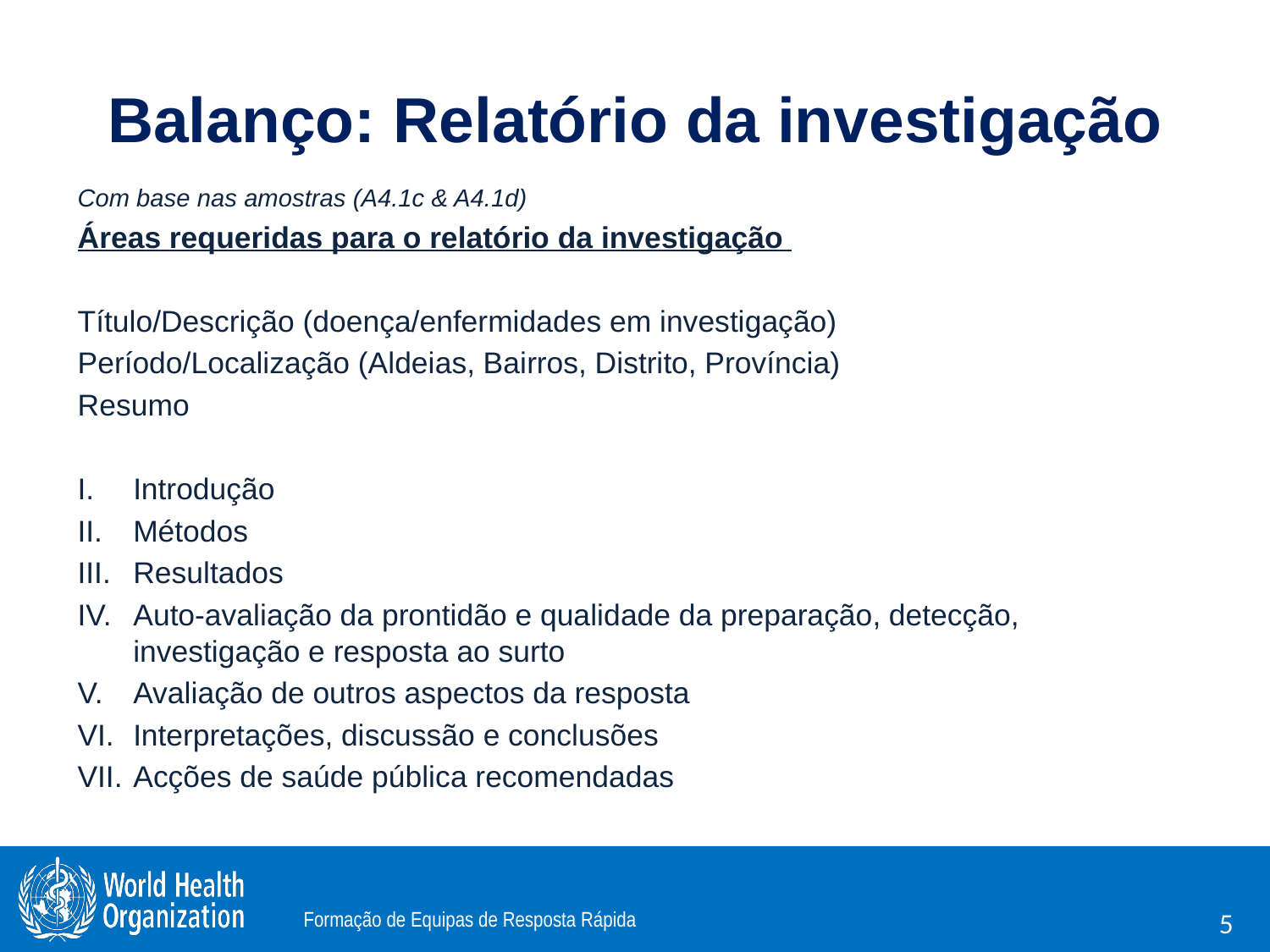

# Balanço: Relatório da investigação
Com base nas amostras (A4.1c & A4.1d)
Áreas requeridas para o relatório da investigação

Título/Descrição (doença/enfermidades em investigação)
Período/Localização (Aldeias, Bairros, Distrito, Província)
Resumo

Introdução
Métodos
Resultados
Auto-avaliação da prontidão e qualidade da preparação, detecção, investigação e resposta ao surto
Avaliação de outros aspectos da resposta
Interpretações, discussão e conclusões
Acções de saúde pública recomendadas